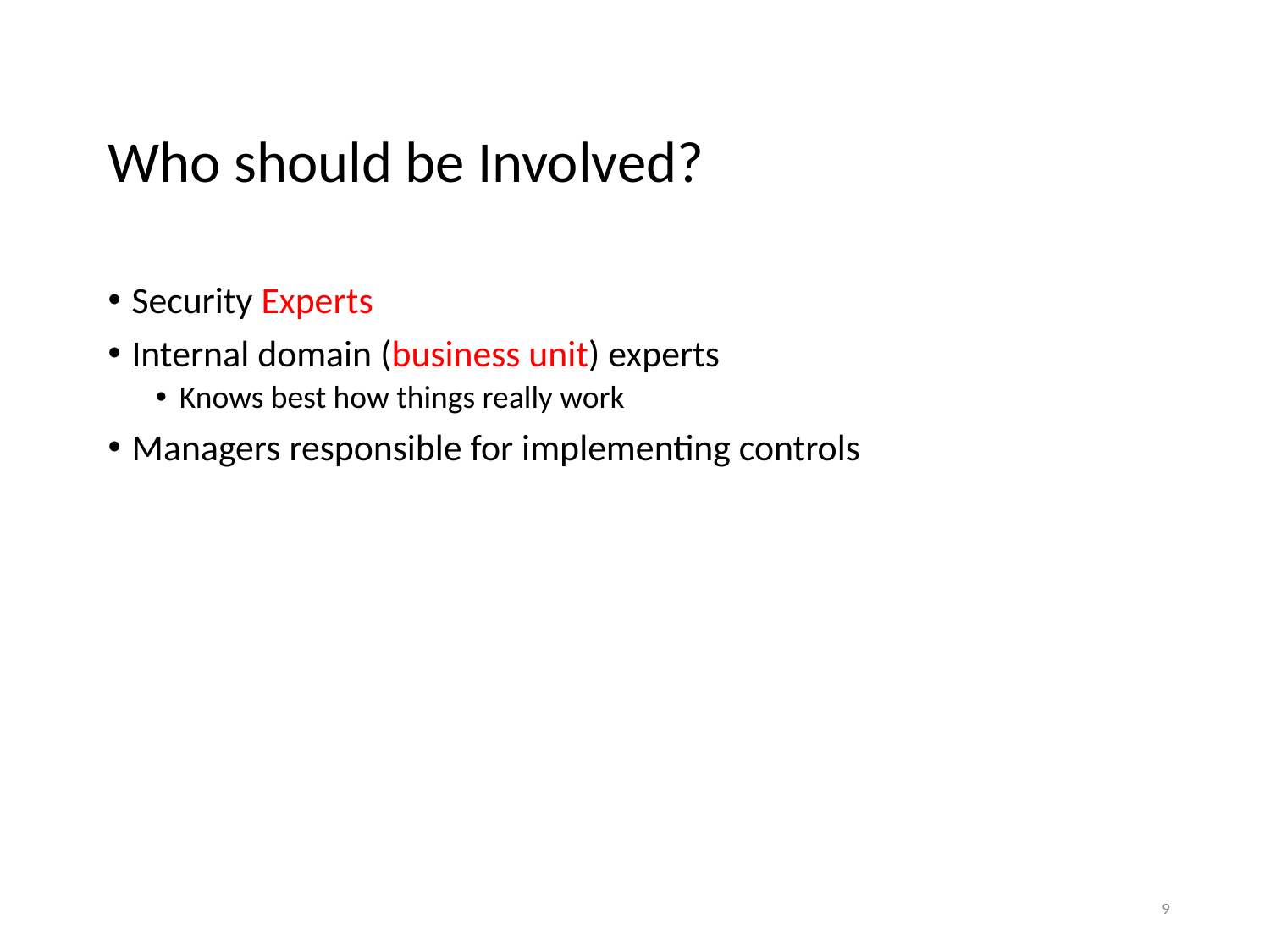

# Who should be Involved?
Security Experts
Internal domain (business unit) experts
Knows best how things really work
Managers responsible for implementing controls
9